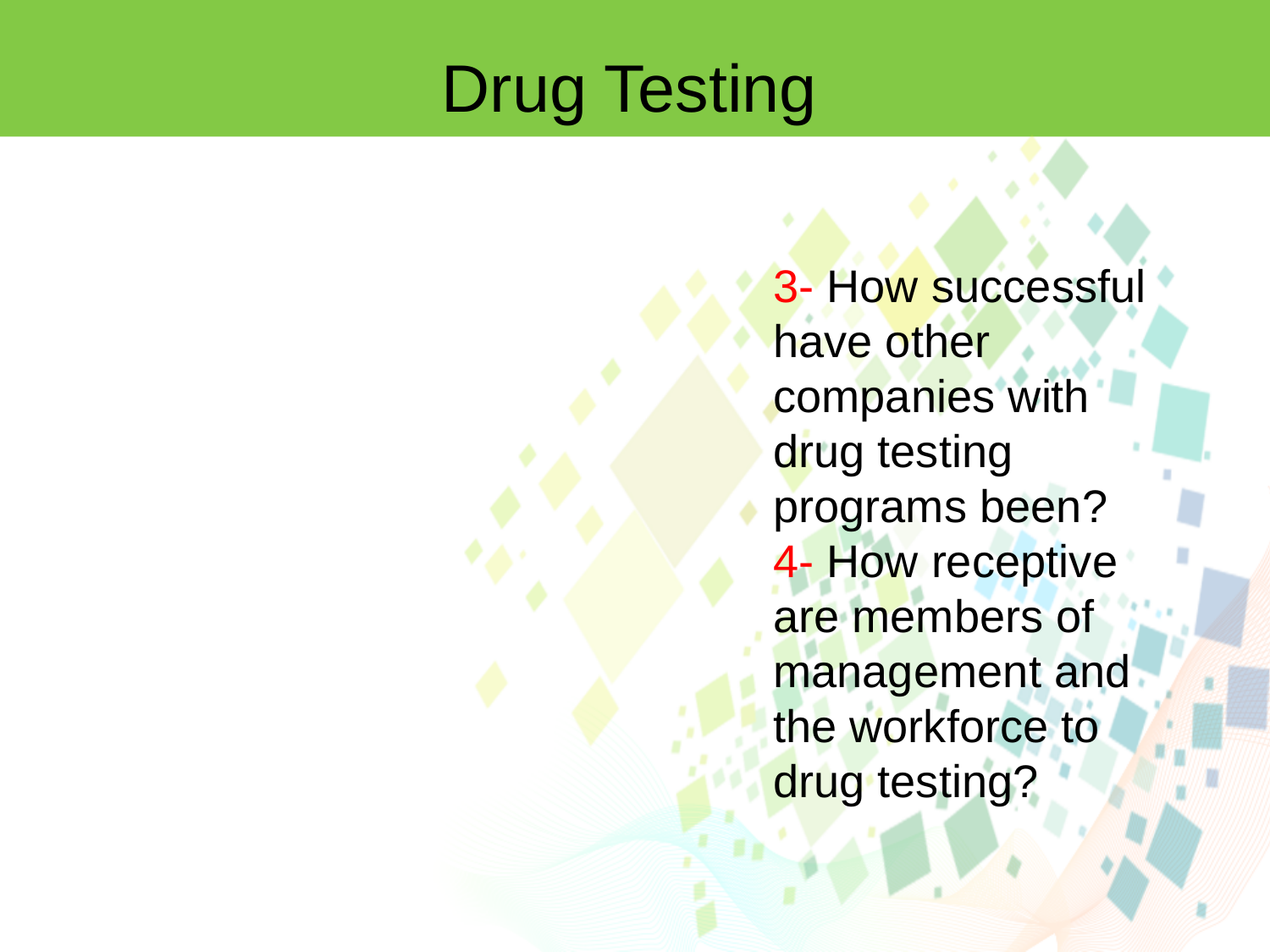

Drug Testing
3- How successful have other companies with drug testing programs been?
4- How receptive are members of management and the workforce to drug testing?